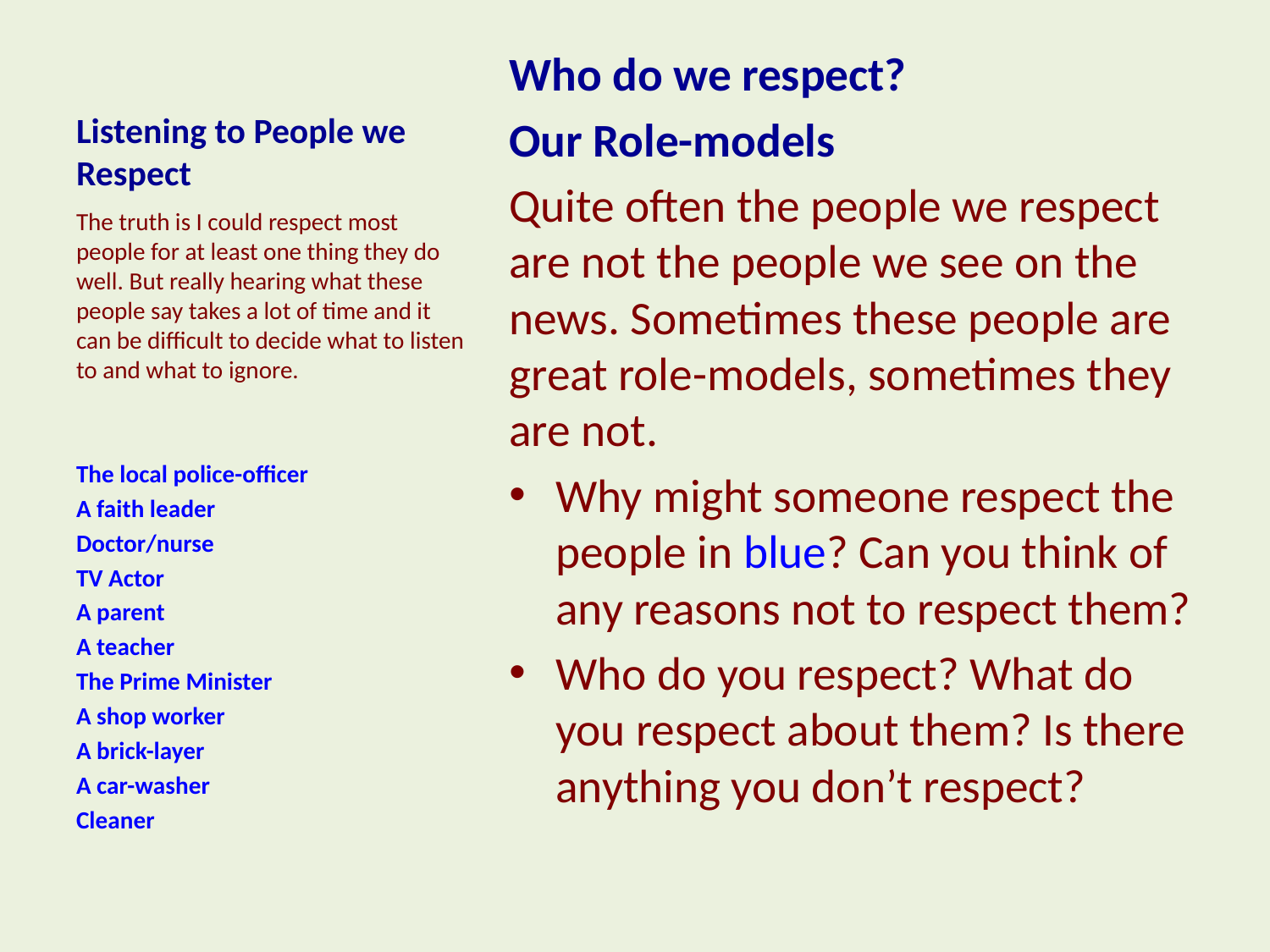

# Listening to People we Respect
Who do we respect?
Our Role-models
Quite often the people we respect are not the people we see on the news. Sometimes these people are great role-models, sometimes they are not.
Why might someone respect the people in blue? Can you think of any reasons not to respect them?
Who do you respect? What do you respect about them? Is there anything you don’t respect?
The truth is I could respect most people for at least one thing they do well. But really hearing what these people say takes a lot of time and it can be difficult to decide what to listen to and what to ignore.

The local police-officer
A faith leader
Doctor/nurse
TV Actor
A parent
A teacher
The Prime Minister
A shop worker
A brick-layer
A car-washer
Cleaner